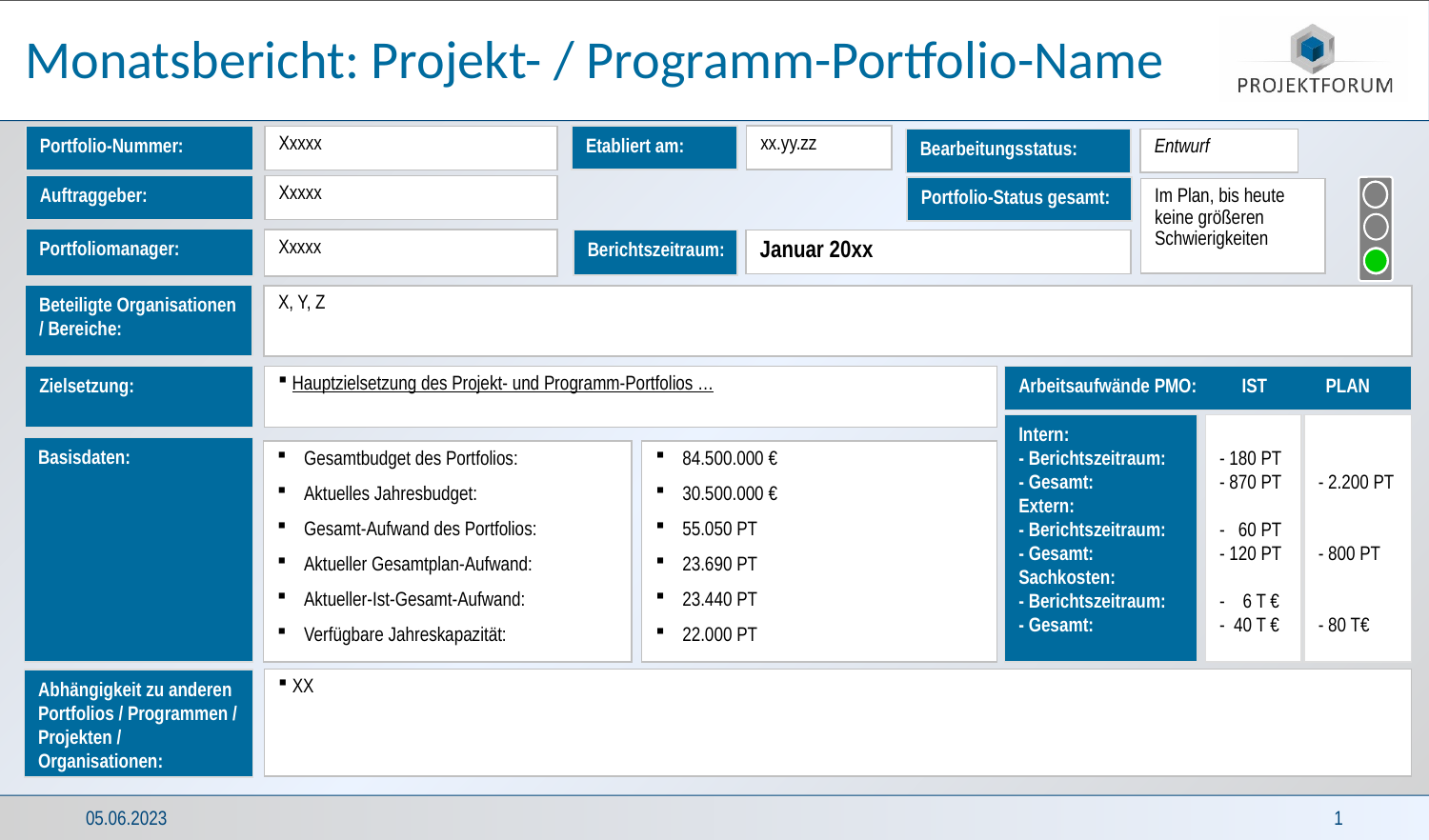

# Monatsbericht: Projekt- / Programm-Portfolio-Name
Etabliert am:
Portfolio-Nummer:
xx.yy.zz
Xxxxx
Bearbeitungsstatus:
Entwurf
Auftraggeber:
Xxxxx

Portfolio-Status gesamt:
Im Plan, bis heute keine größeren Schwierigkeiten
Portfoliomanager:
Xxxxx
Berichtszeitraum:
Januar 20xx

Beteiligte Organisationen / Bereiche:
X, Y, Z
Hauptzielsetzung des Projekt- und Programm-Portfolios …
Zielsetzung:
Arbeitsaufwände PMO:          IST             PLAN
Intern:
- Berichtszeitraum:
- Gesamt:
Extern:
- Berichtszeitraum:
- Gesamt:
Sachkosten:
- Berichtszeitraum:
- Gesamt:

- 180 PT
- 870 PT
-   60 PT
- 120 PT

-    6 T €
-  40 T €

- 2.200 PT
- 800 PT

- 80 T€
Basisdaten:
Gesamtbudget des Portfolios:
Aktuelles Jahresbudget:
Gesamt-Aufwand des Portfolios:
Aktueller Gesamtplan-Aufwand:
Aktueller-Ist-Gesamt-Aufwand:
Verfügbare Jahreskapazität:
84.500.000 €
30.500.000 €
55.050 PT
23.690 PT
23.440 PT
22.000 PT
XX
Abhängigkeit zu anderen
Portfolios / Programmen /
Projekten /
Organisationen:
05.06.2023
1